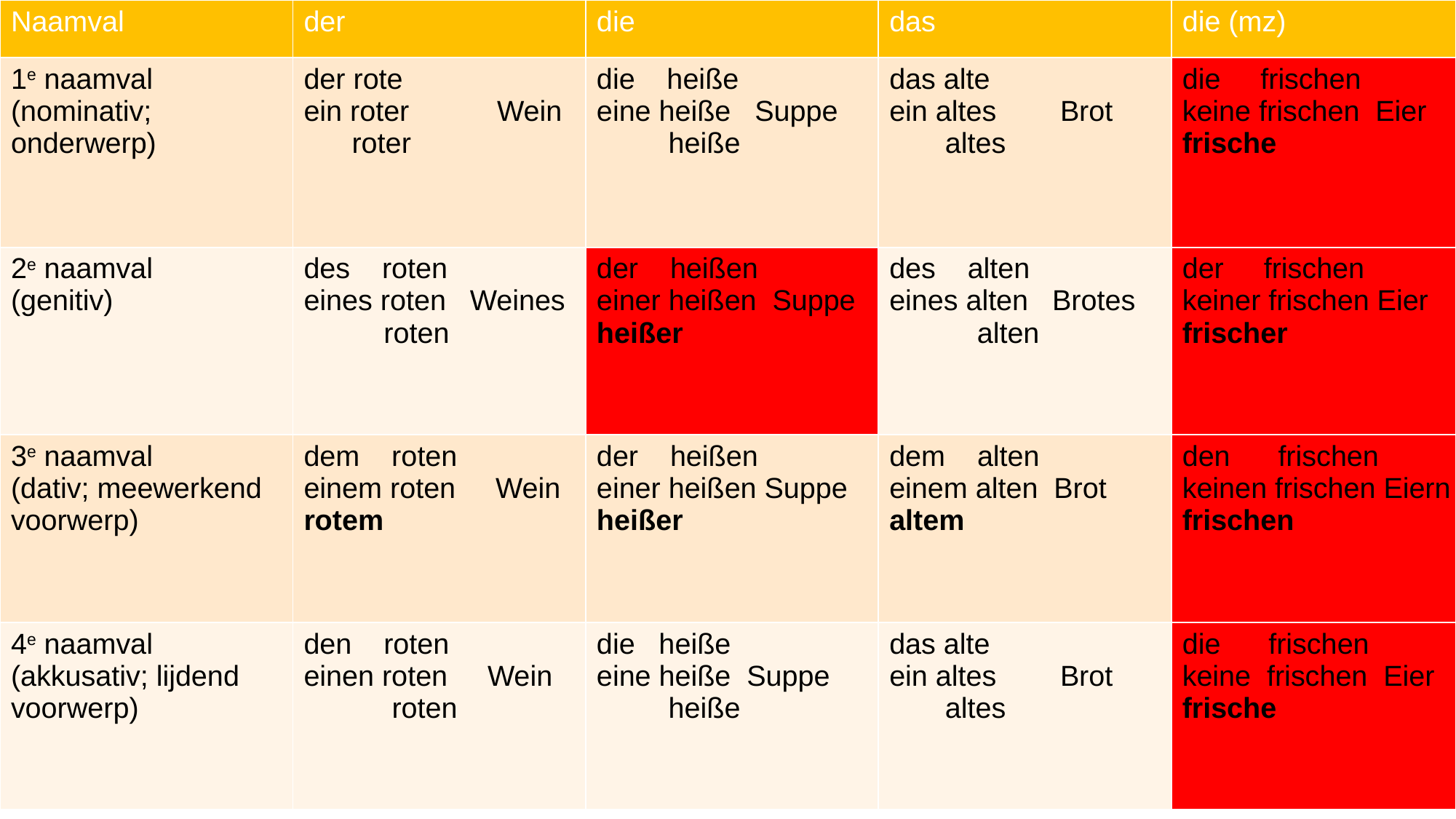

| Naamval | der | die | das | die (mz) |
| --- | --- | --- | --- | --- |
| 1e naamval (nominativ; onderwerp) | der rote ein roter Wein roter | die heiße eine heiße Suppe heiße | das alte ein altes Brot altes | die frischen keine frischen Eier frische |
| 2e naamval (genitiv) | des roten eines roten Weines roten | der heißen einer heißen Suppe heißer | des alten eines alten Brotes alten | der frischen keiner frischen Eier frischer |
| 3e naamval (dativ; meewerkend voorwerp) | dem roten einem roten Wein rotem | der heißen einer heißen Suppe heißer | dem alten einem alten Brot altem | den frischen keinen frischen Eiern frischen |
| 4e naamval (akkusativ; lijdend voorwerp) | den roten einen roten Wein roten | die heiße eine heiße Suppe heiße | das alte ein altes Brot altes | die frischen keine frischen Eier frische |
#